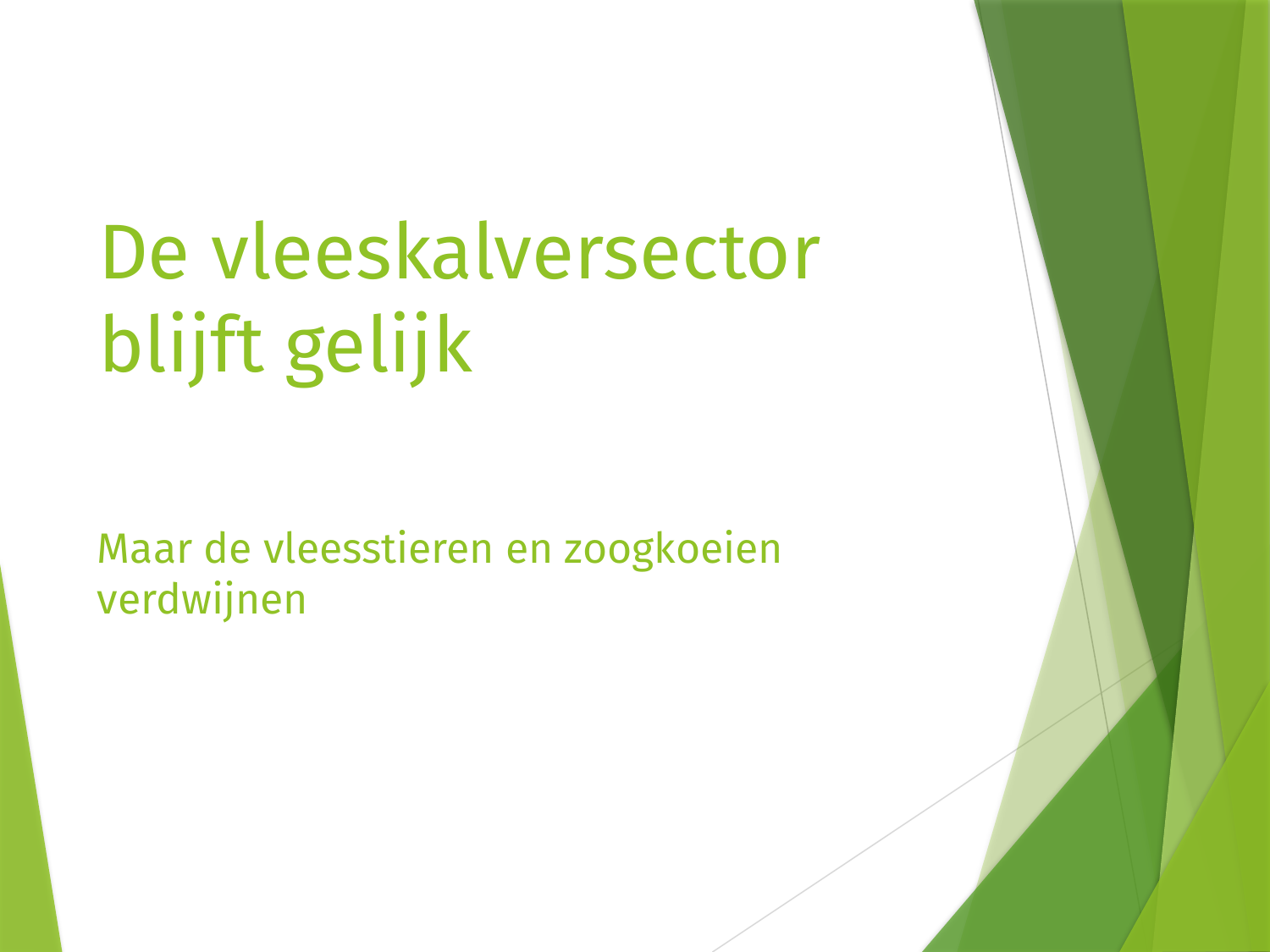

# De vleeskalversector blijft gelijk
Maar de vleesstieren en zoogkoeien verdwijnen